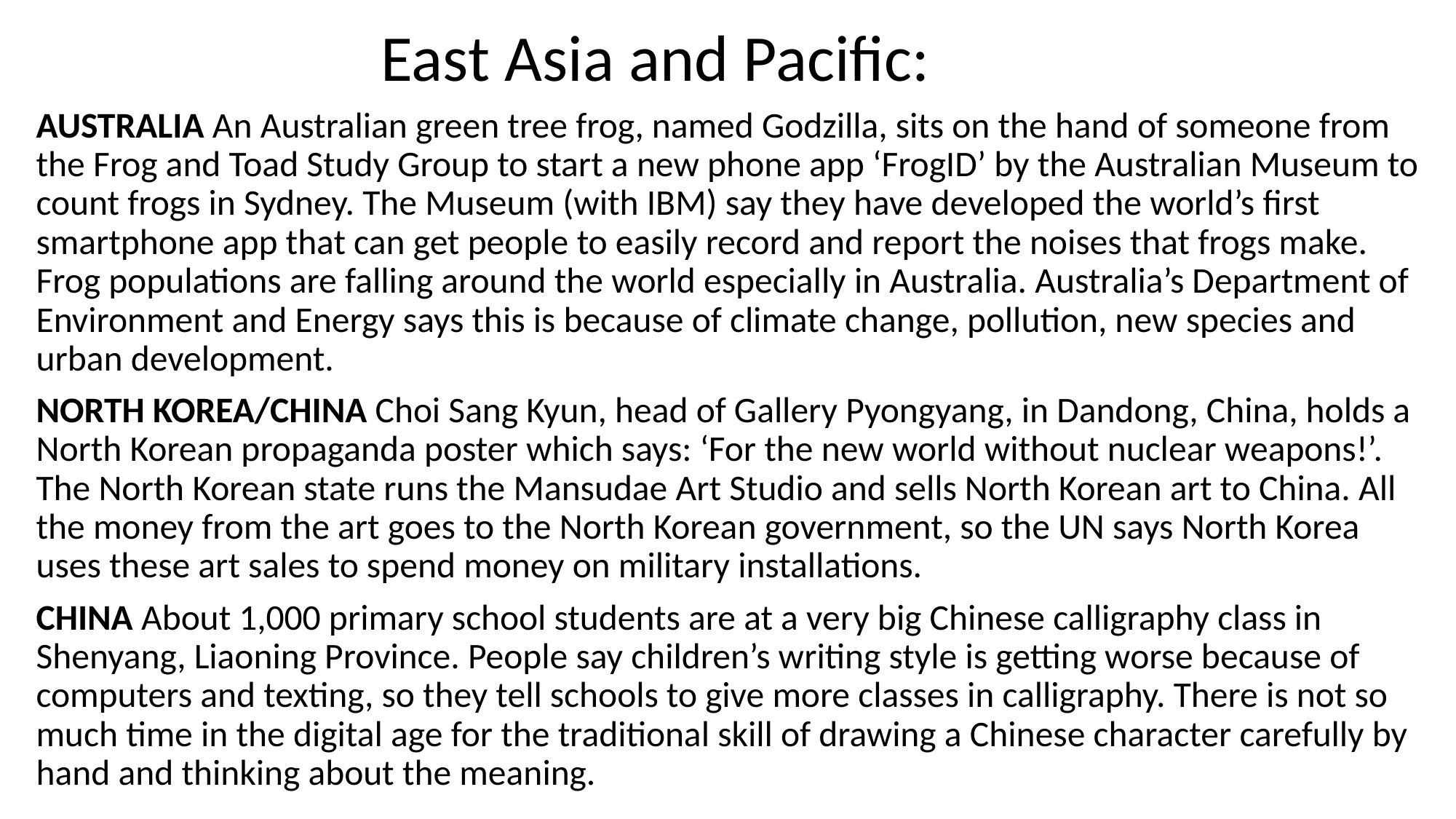

# East Asia and Pacific:
AUSTRALIA An Australian green tree frog, named Godzilla, sits on the hand of someone from the Frog and Toad Study Group to start a new phone app ‘FrogID’ by the Australian Museum to count frogs in Sydney. The Museum (with IBM) say they have developed the world’s first smartphone app that can get people to easily record and report the noises that frogs make. Frog populations are falling around the world especially in Australia. Australia’s Department of Environment and Energy says this is because of climate change, pollution, new species and urban development.
NORTH KOREA/CHINA Choi Sang Kyun, head of Gallery Pyongyang, in Dandong, China, holds a North Korean propaganda poster which says: ‘For the new world without nuclear weapons!’. The North Korean state runs the Mansudae Art Studio and sells North Korean art to China. All the money from the art goes to the North Korean government, so the UN says North Korea uses these art sales to spend money on military installations.
CHINA About 1,000 primary school students are at a very big Chinese calligraphy class in Shenyang, Liaoning Province. People say children’s writing style is getting worse because of computers and texting, so they tell schools to give more classes in calligraphy. There is not so much time in the digital age for the traditional skill of drawing a Chinese character carefully by hand and thinking about the meaning.